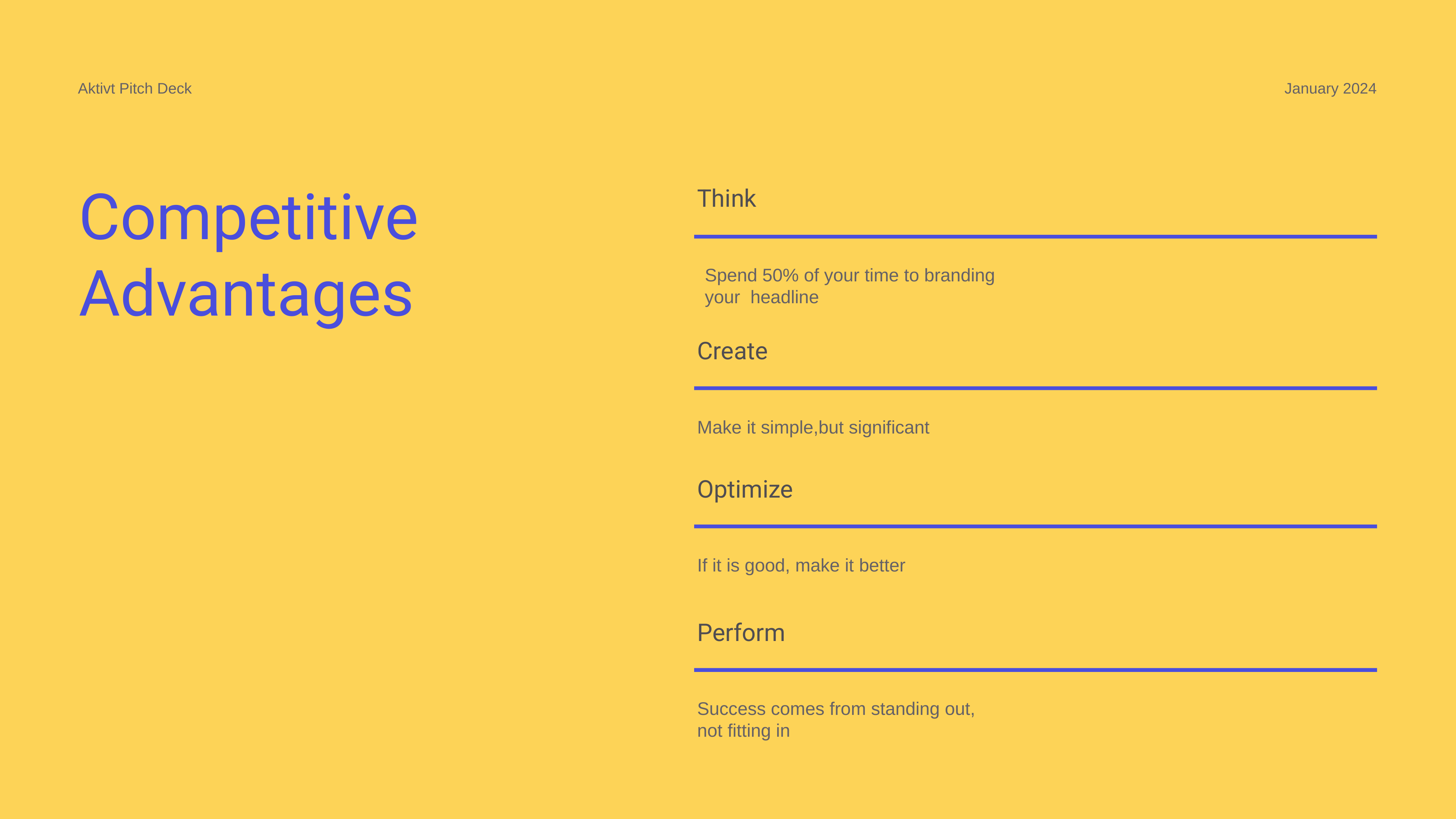

Aktivt Pitch Deck
January 2024
Competitive Advantages
Think

Spend 50% of your time to branding your  headline
Create

Make it simple,but significant
Optimize

If it is good, make it better
Perform

Success comes from standing out,
not fitting in